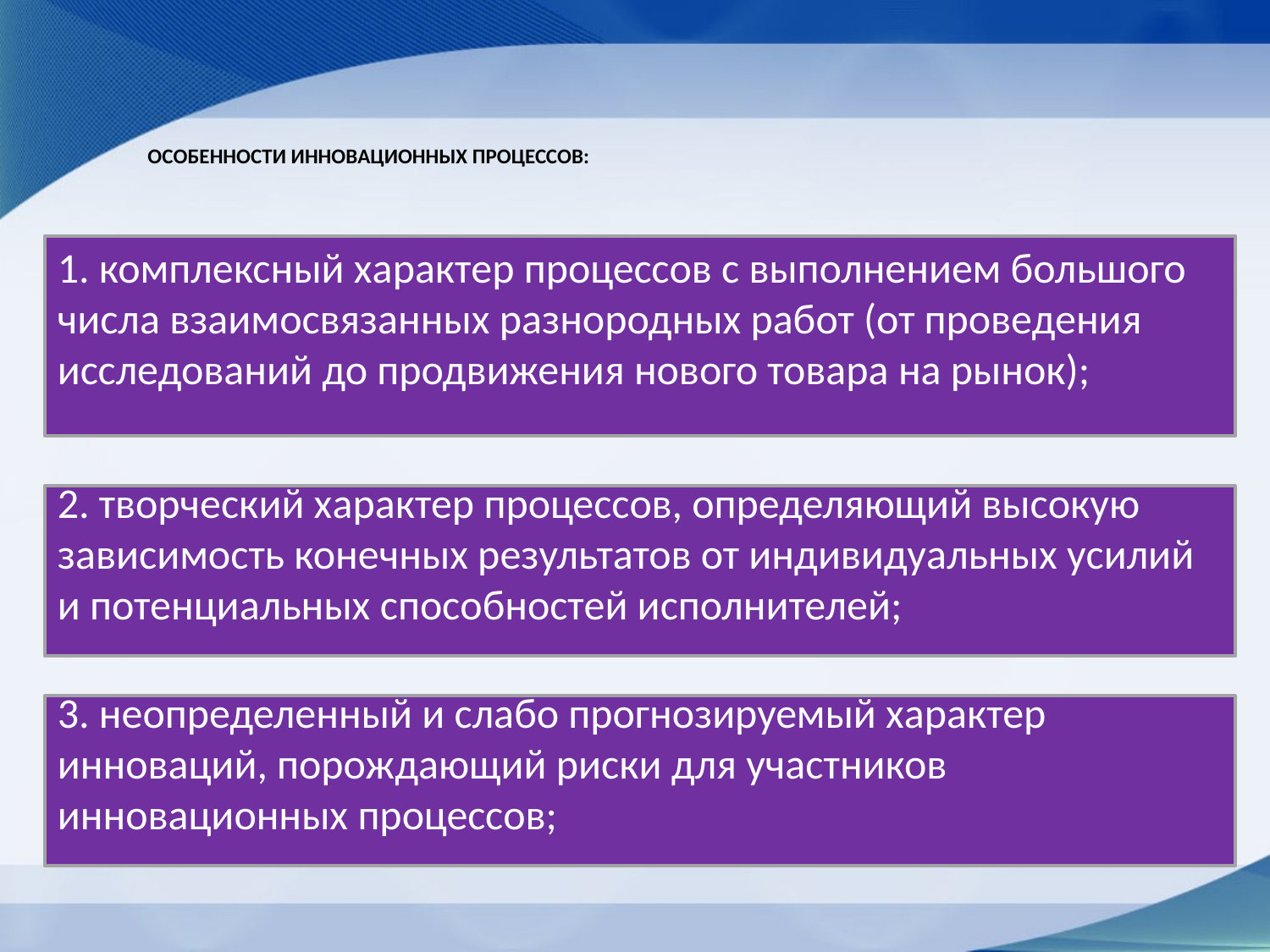

# особенности инновационных процессов:

1. комплексный характер процессов с выполнением большого числа взаимосвязанных разнородных работ (от проведения исследований до продвижения нового товара на рынок);

2. творческий характер процессов, определяющий высокую зависимость конечных результатов от индивидуальных усилий и потенциальных способностей исполнителей;

3. неопределенный и слабо прогнозируемый характер инноваций, порождающий риски для участников инновационных процессов;